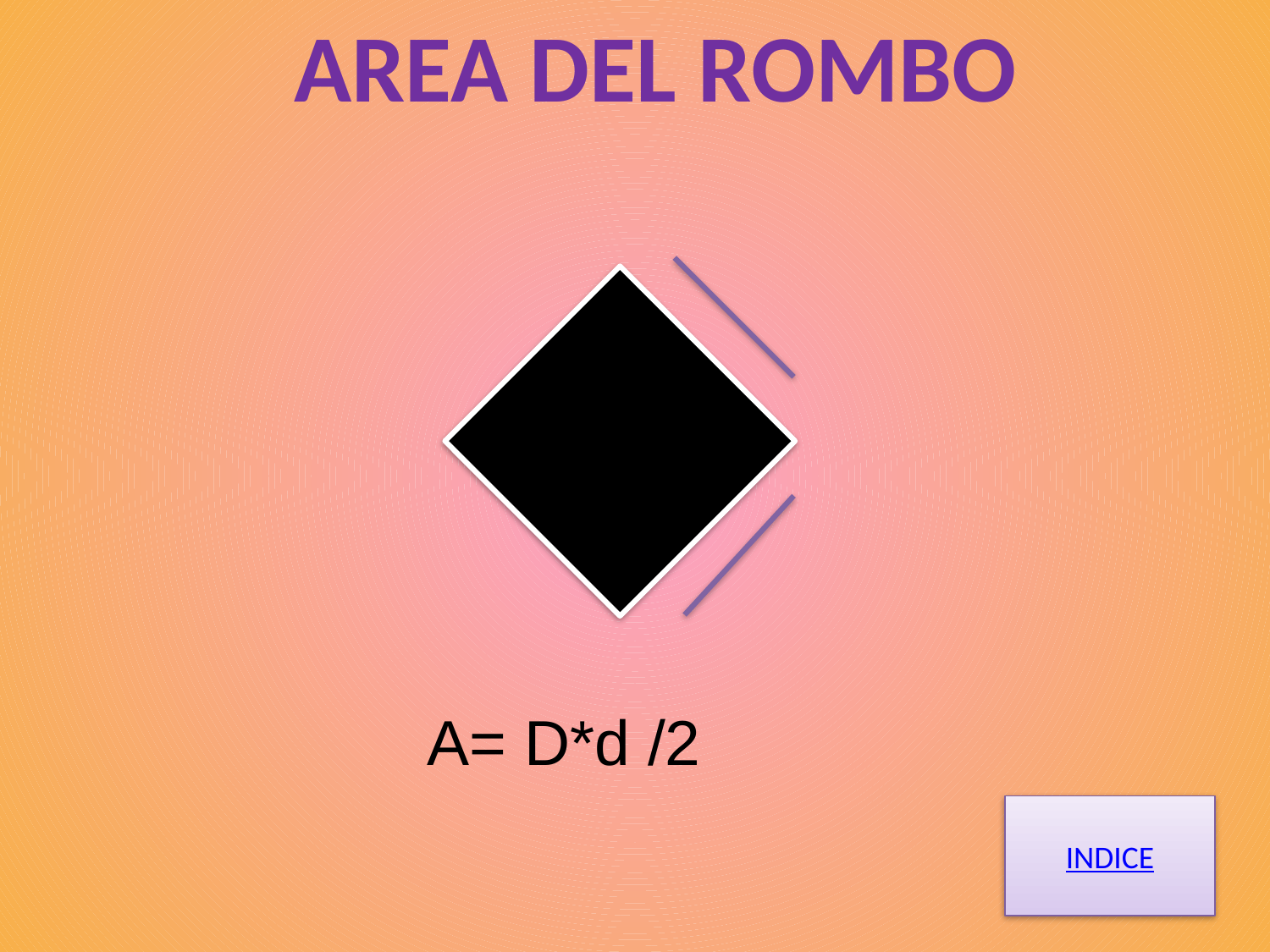

AREA DEL ROMBO

A= D*d /2
INDICE